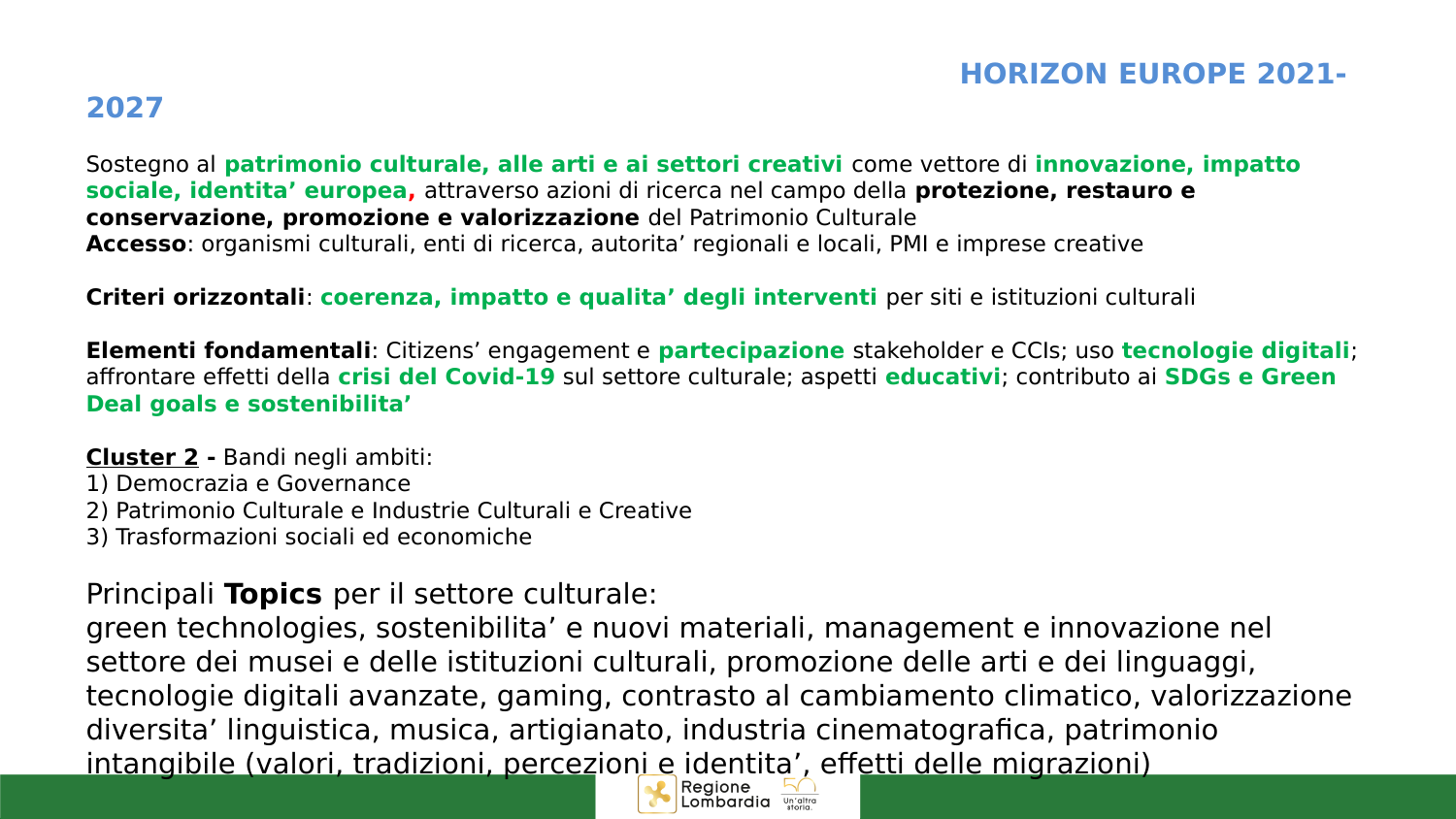

HORIZON EUROPE 2021-2027
Sostegno al patrimonio culturale, alle arti e ai settori creativi come vettore di innovazione, impatto sociale, identita’ europea, attraverso azioni di ricerca nel campo della protezione, restauro e conservazione, promozione e valorizzazione del Patrimonio Culturale
Accesso: organismi culturali, enti di ricerca, autorita’ regionali e locali, PMI e imprese creative
Criteri orizzontali: coerenza, impatto e qualita’ degli interventi per siti e istituzioni culturali
Elementi fondamentali: Citizens’ engagement e partecipazione stakeholder e CCIs; uso tecnologie digitali; affrontare effetti della crisi del Covid-19 sul settore culturale; aspetti educativi; contributo ai SDGs e Green Deal goals e sostenibilita’
Cluster 2 - Bandi negli ambiti:
1) Democrazia e Governance
2) Patrimonio Culturale e Industrie Culturali e Creative
3) Trasformazioni sociali ed economiche
Principali Topics per il settore culturale:
green technologies, sostenibilita’ e nuovi materiali, management e innovazione nel settore dei musei e delle istituzioni culturali, promozione delle arti e dei linguaggi, tecnologie digitali avanzate, gaming, contrasto al cambiamento climatico, valorizzazione diversita’ linguistica, musica, artigianato, industria cinematografica, patrimonio intangibile (valori, tradizioni, percezioni e identita’, effetti delle migrazioni)